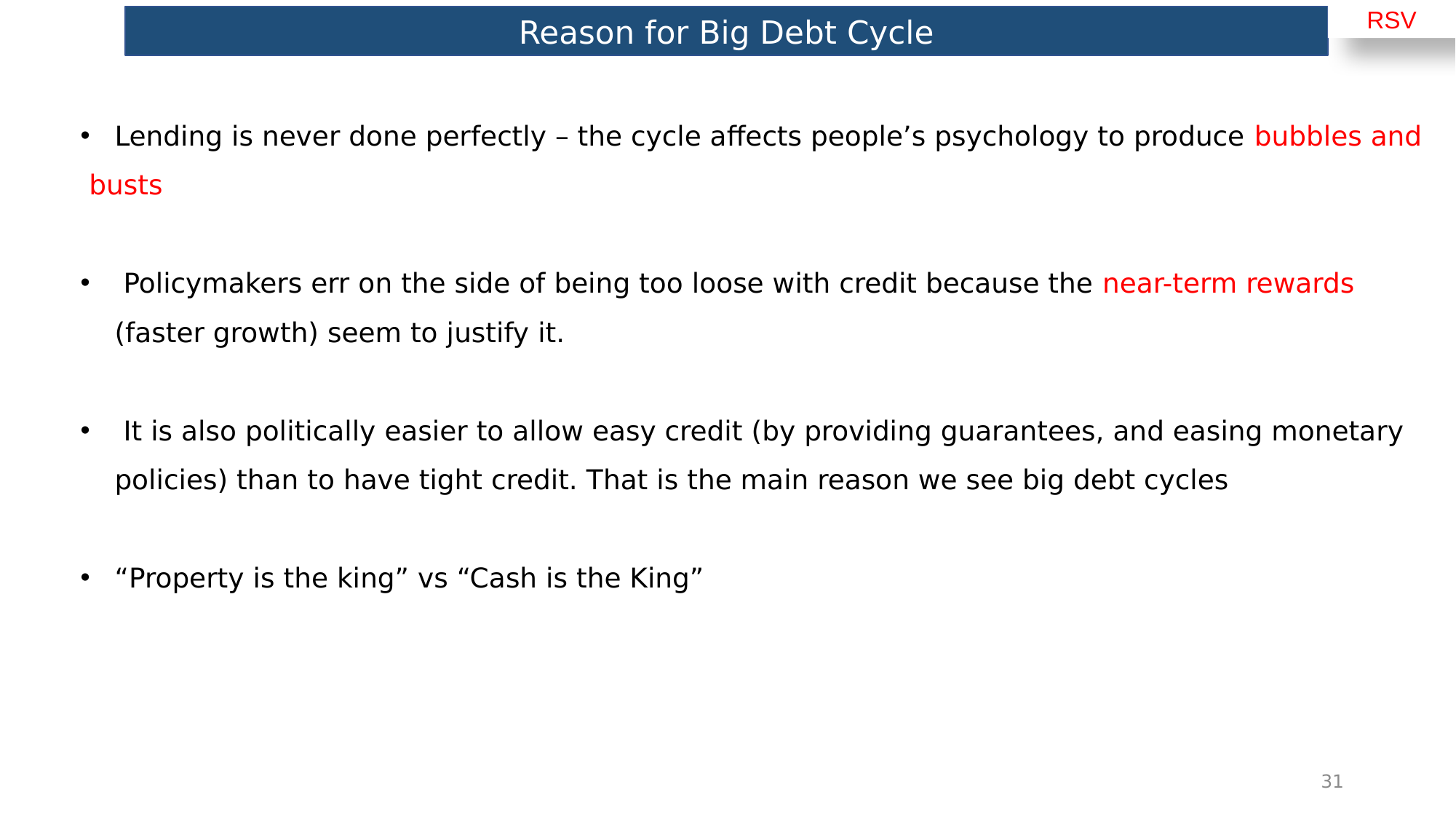

RSV
Reason for Big Debt Cycle
Lending is never done perfectly – the cycle affects people’s psychology to produce bubbles and
 busts

 Policymakers err on the side of being too loose with credit because the near-term rewards (faster growth) seem to justify it.

 It is also politically easier to allow easy credit (by providing guarantees, and easing monetary policies) than to have tight credit. That is the main reason we see big debt cycles

“Property is the king” vs “Cash is the King”

31